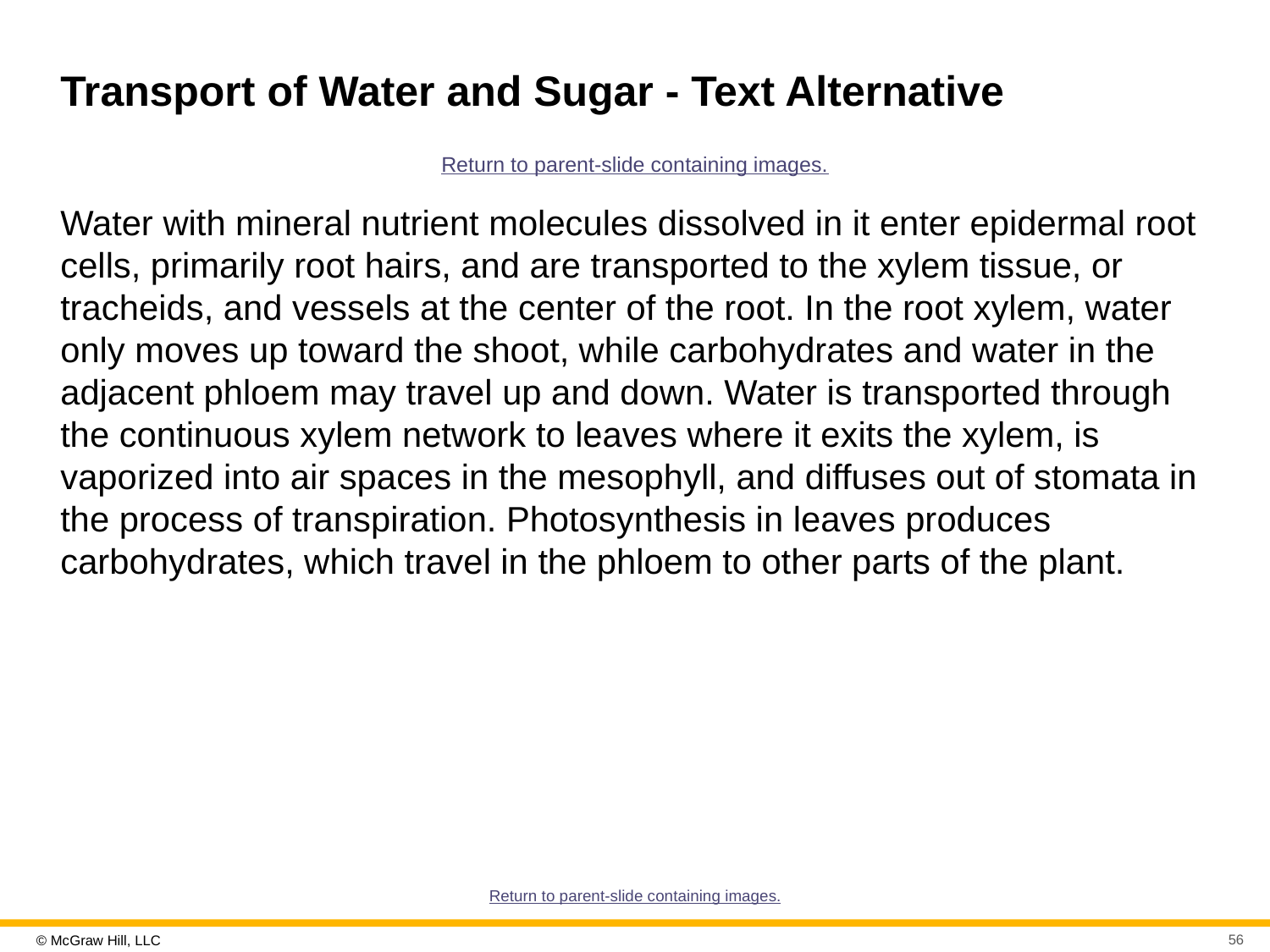

# Transport of Water and Sugar - Text Alternative
Return to parent-slide containing images.
Water with mineral nutrient molecules dissolved in it enter epidermal root cells, primarily root hairs, and are transported to the xylem tissue, or tracheids, and vessels at the center of the root. In the root xylem, water only moves up toward the shoot, while carbohydrates and water in the adjacent phloem may travel up and down. Water is transported through the continuous xylem network to leaves where it exits the xylem, is vaporized into air spaces in the mesophyll, and diffuses out of stomata in the process of transpiration. Photosynthesis in leaves produces carbohydrates, which travel in the phloem to other parts of the plant.
Return to parent-slide containing images.
56